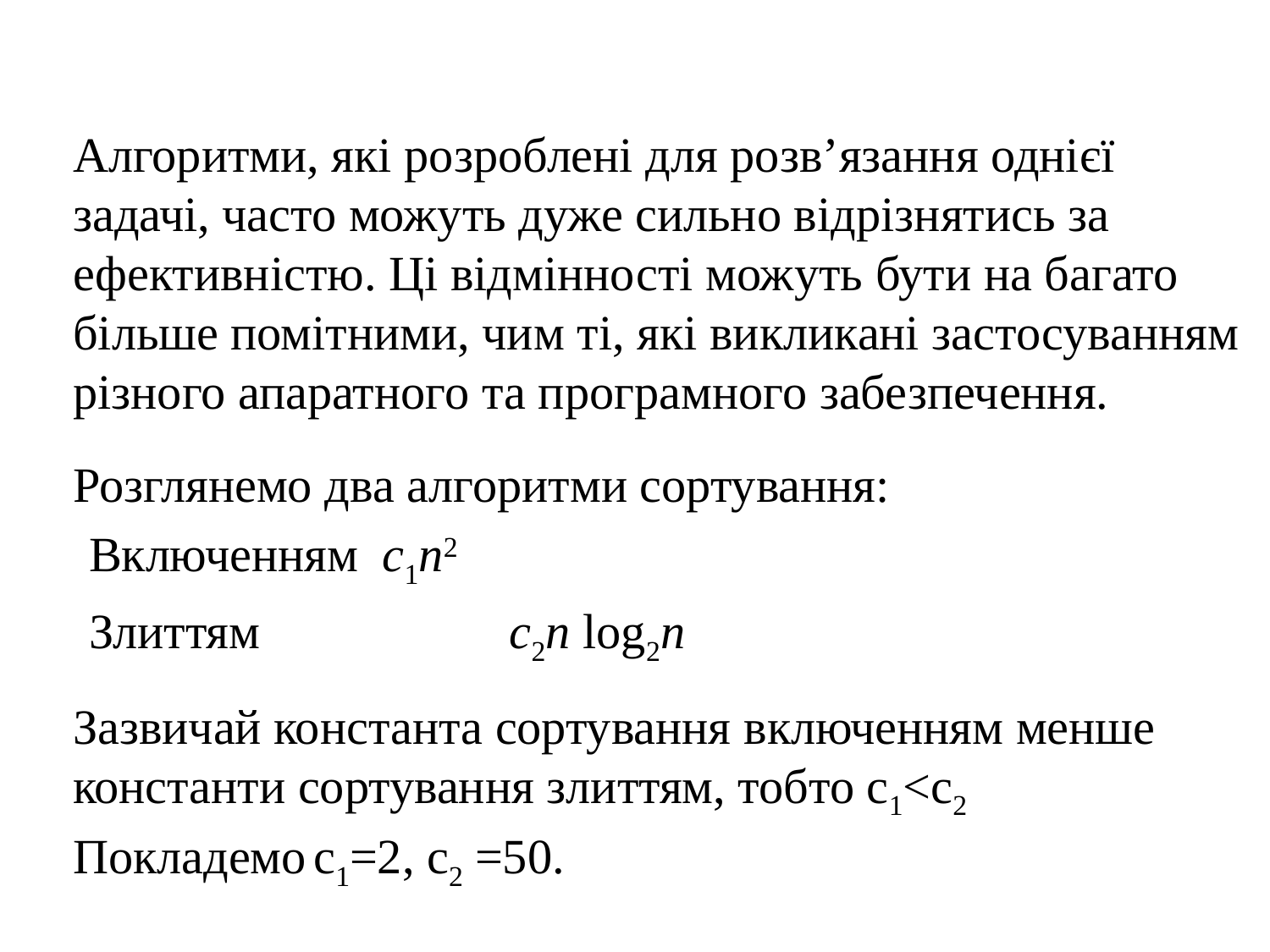

Алгоритми, які розроблені для розв’язання однієї задачі, часто можуть дуже сильно відрізнятись за ефективністю. Ці відмінності можуть бути на багато більше помітними, чим ті, які викликані застосуванням різного апаратного та програмного забезпечення.

	Розглянемо два алгоритми сортування:
Включенням	с1n2
Злиттям		c2n log2n

	Зазвичай константа сортування включенням менше константи сортування злиттям, тобто c1<c2
	Покладемо c1=2, c2 =50.